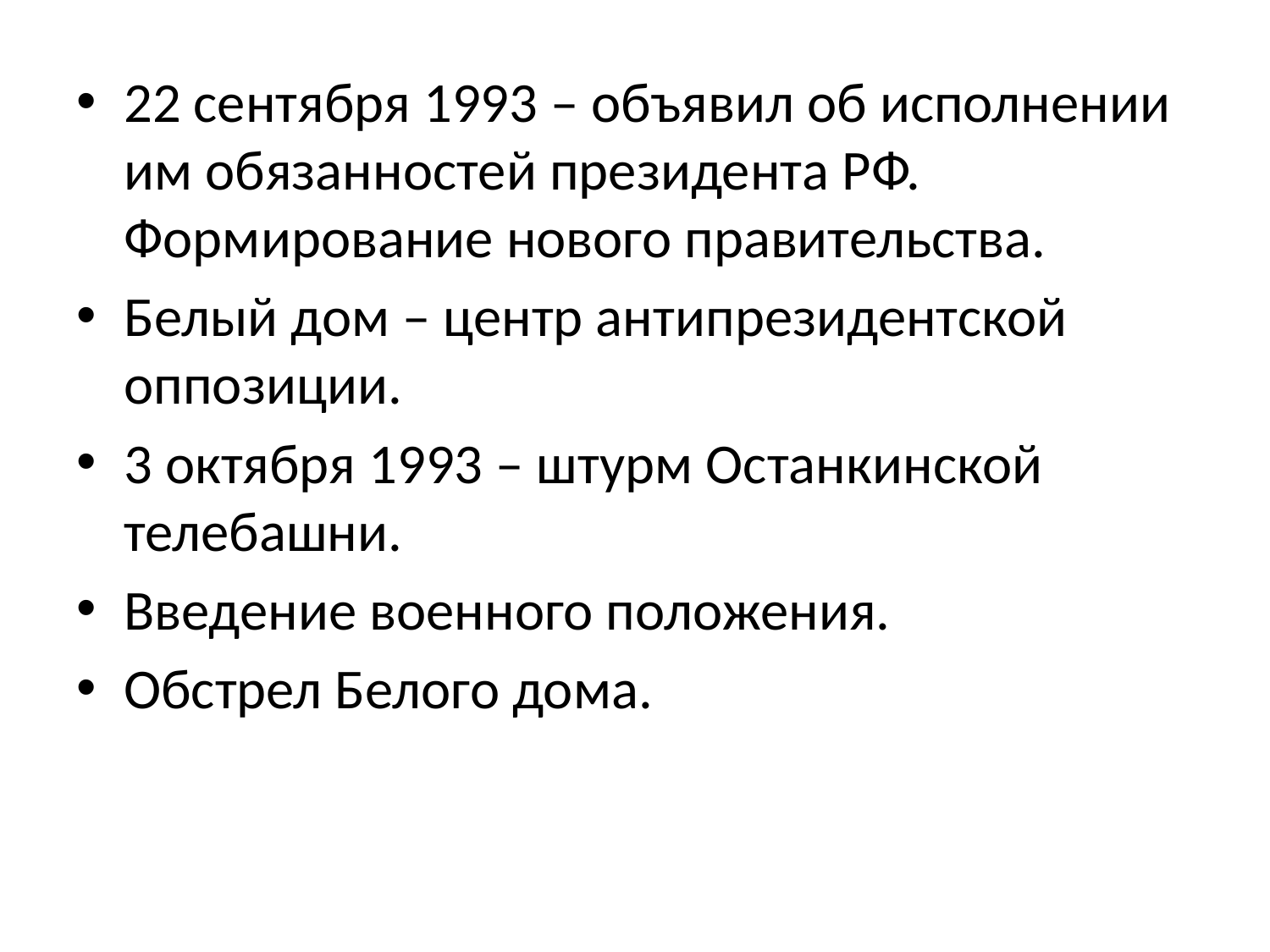

22 сентября 1993 – объявил об исполнении им обязанностей президента РФ. Формирование нового правительства.
Белый дом – центр антипрезидентской оппозиции.
3 октября 1993 – штурм Останкинской телебашни.
Введение военного положения.
Обстрел Белого дома.